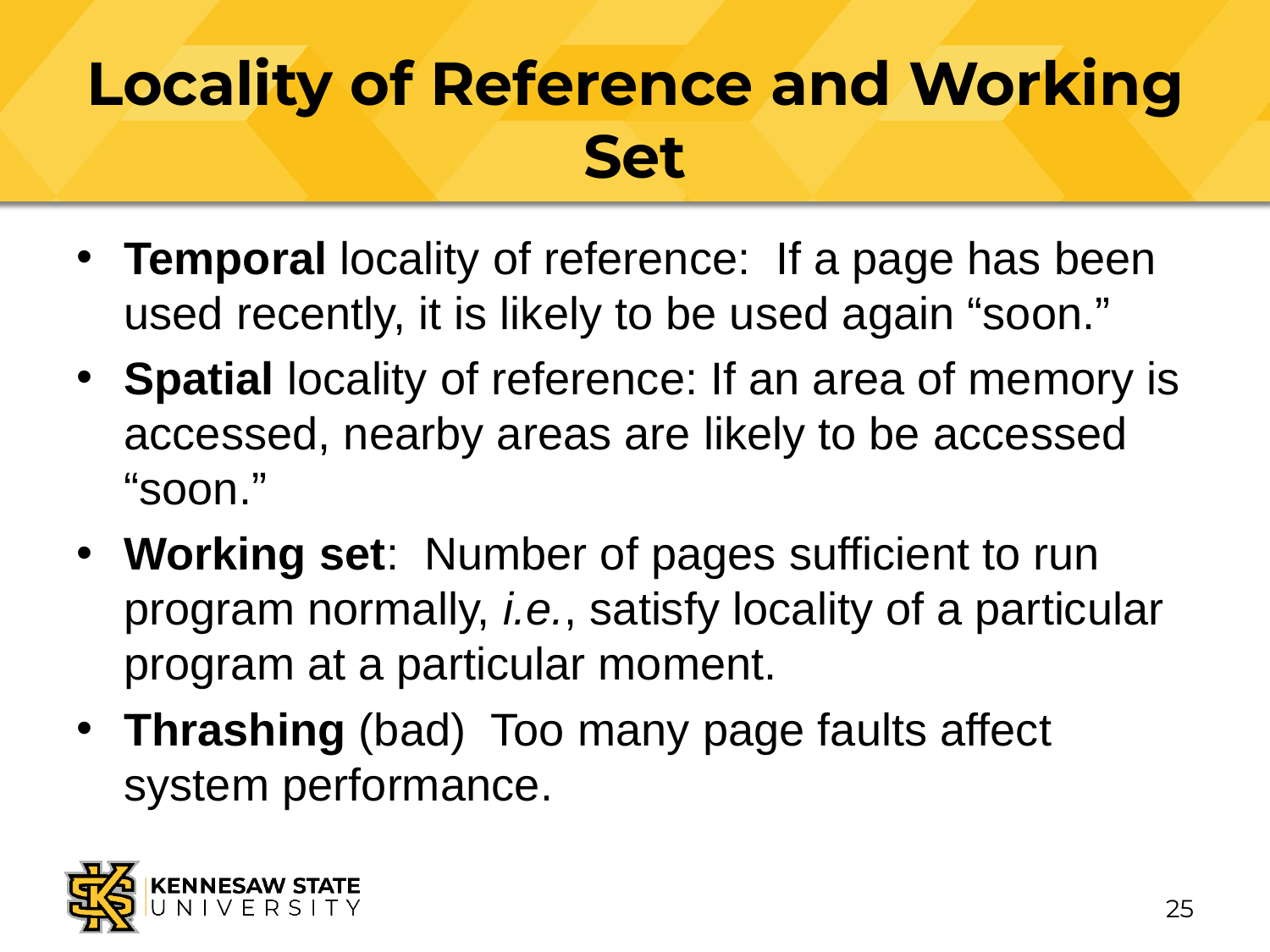

# Locality of Reference and Working Set
Temporal locality of reference:  If a page has been used recently, it is likely to be used again “soon.”
Spatial locality of reference: If an area of memory is accessed, nearby areas are likely to be accessed “soon.”
Working set:  Number of pages sufficient to run program normally, i.e., satisfy locality of a particular program at a particular moment.
Thrashing (bad)  Too many page faults affect system performance.
25